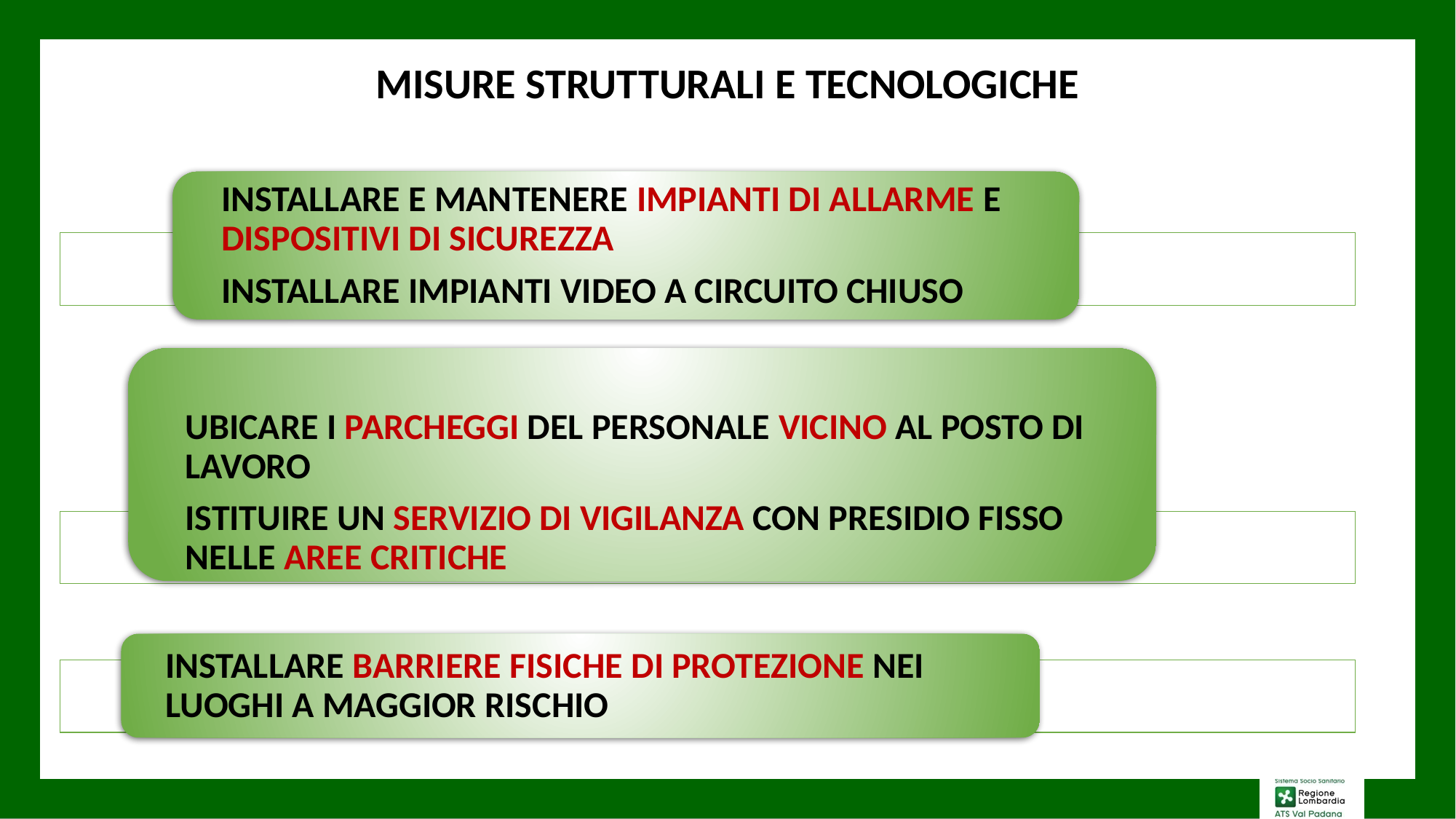

# MISURE STRUTTURALI E TECNOLOGICHE
INSTALLARE E MANTENERE IMPIANTI DI ALLARME E DISPOSITIVI DI SICUREZZA
INSTALLARE IMPIANTI VIDEO A CIRCUITO CHIUSO

UBICARE I PARCHEGGI DEL PERSONALE VICINO AL POSTO DI LAVORO
ISTITUIRE UN SERVIZIO DI VIGILANZA CON PRESIDIO FISSO NELLE AREE CRITICHE
INSTALLARE BARRIERE FISICHE DI PROTEZIONE NEI LUOGHI A MAGGIOR RISCHIO